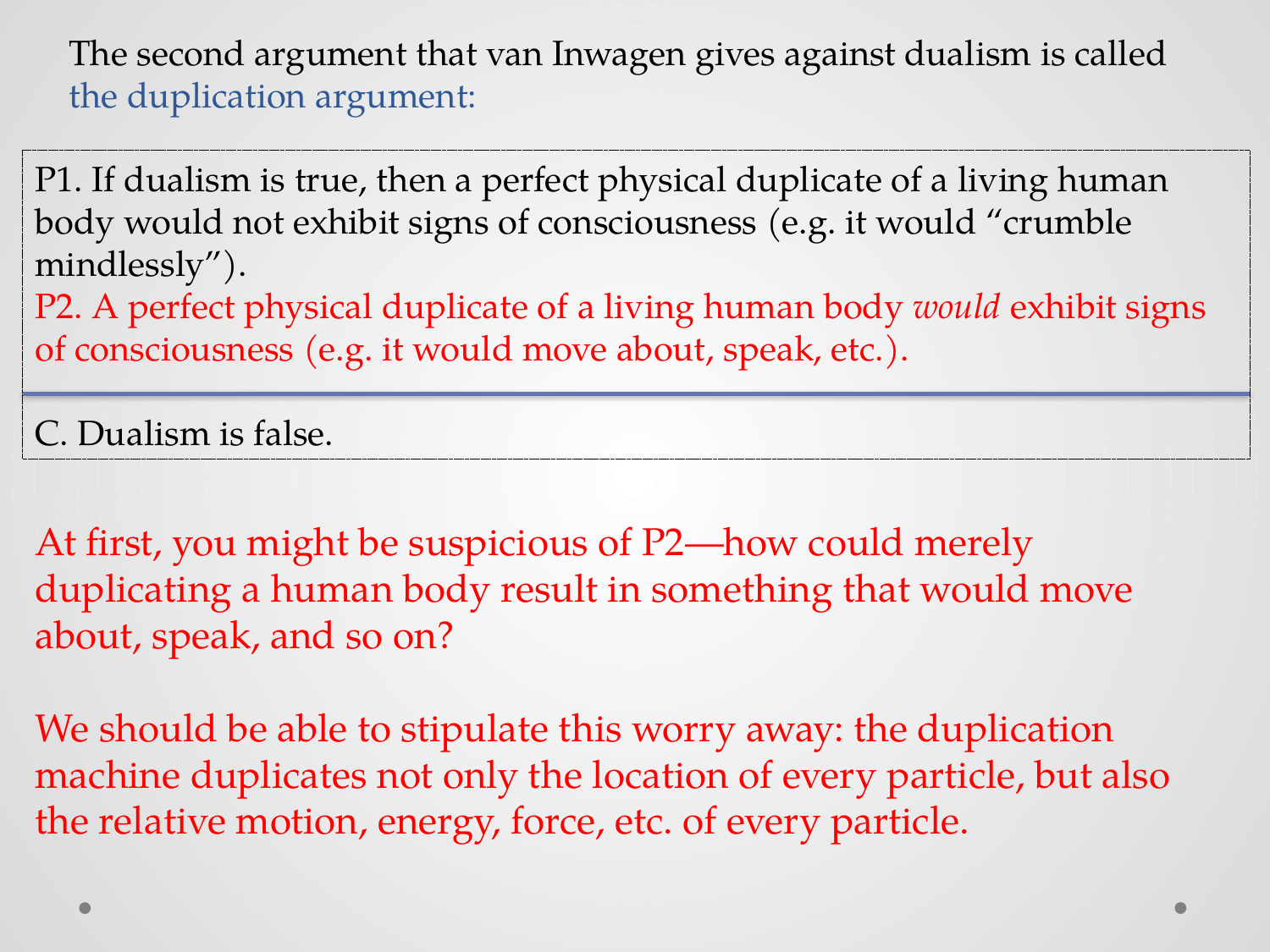

The second argument that van Inwagen gives against dualism is called
the duplication argument:
P1. If dualism is true, then a perfect physical duplicate of a living human body would not exhibit signs of consciousness (e.g. it would “crumble mindlessly”).
P2. A perfect physical duplicate of a living human body would exhibit signs of consciousness (e.g. it would move about, speak, etc.).

C. Dualism is false.
At first, you might be suspicious of P2—how could merely duplicating a human body result in something that would move about, speak, and so on?

We should be able to stipulate this worry away: the duplication machine duplicates not only the location of every particle, but also the relative motion, energy, force, etc. of every particle.